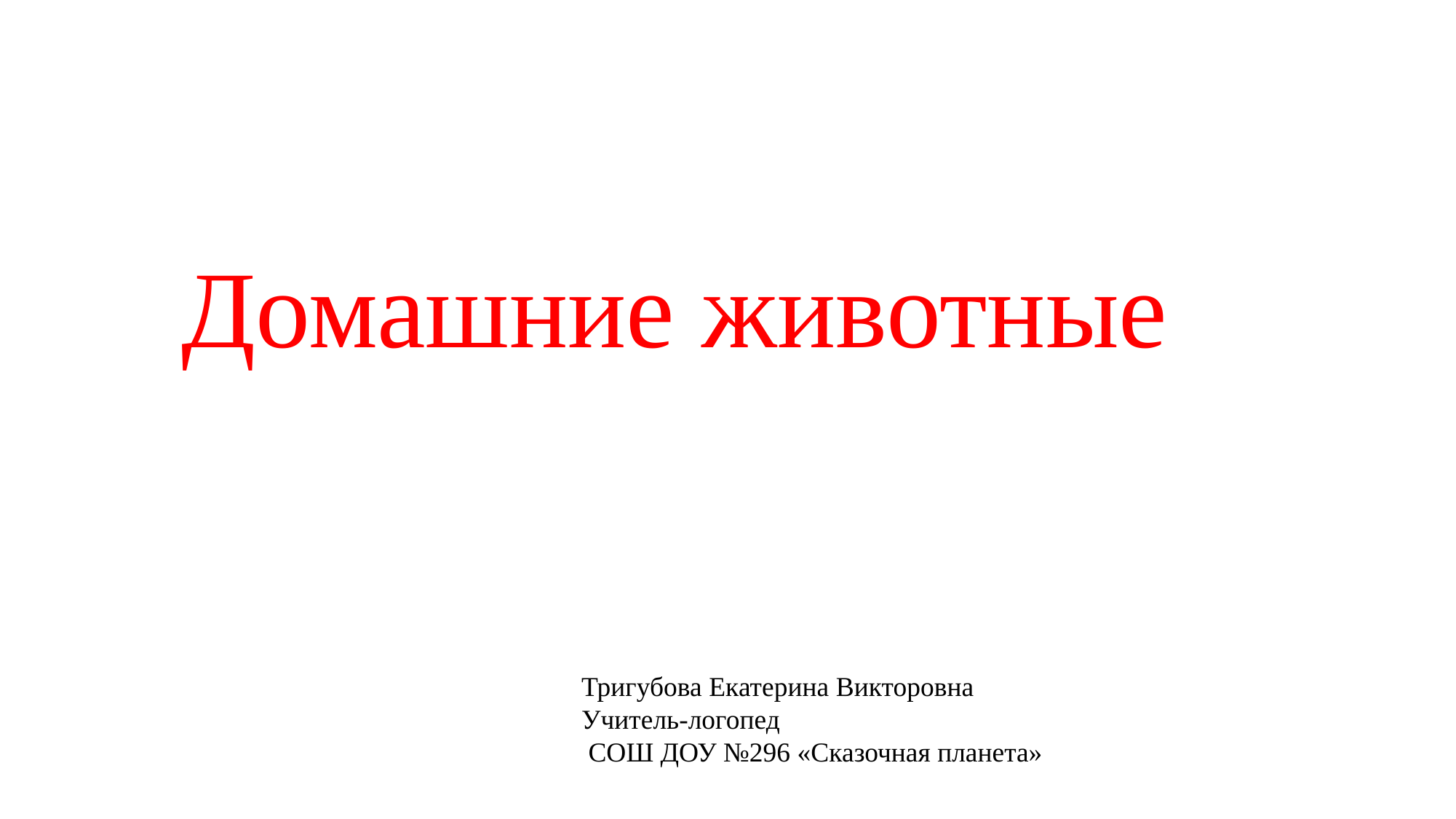

Домашние животные
Тригубова Екатерина Викторовна
Учитель-логопед
 СОШ ДОУ №296 «Сказочная планета»